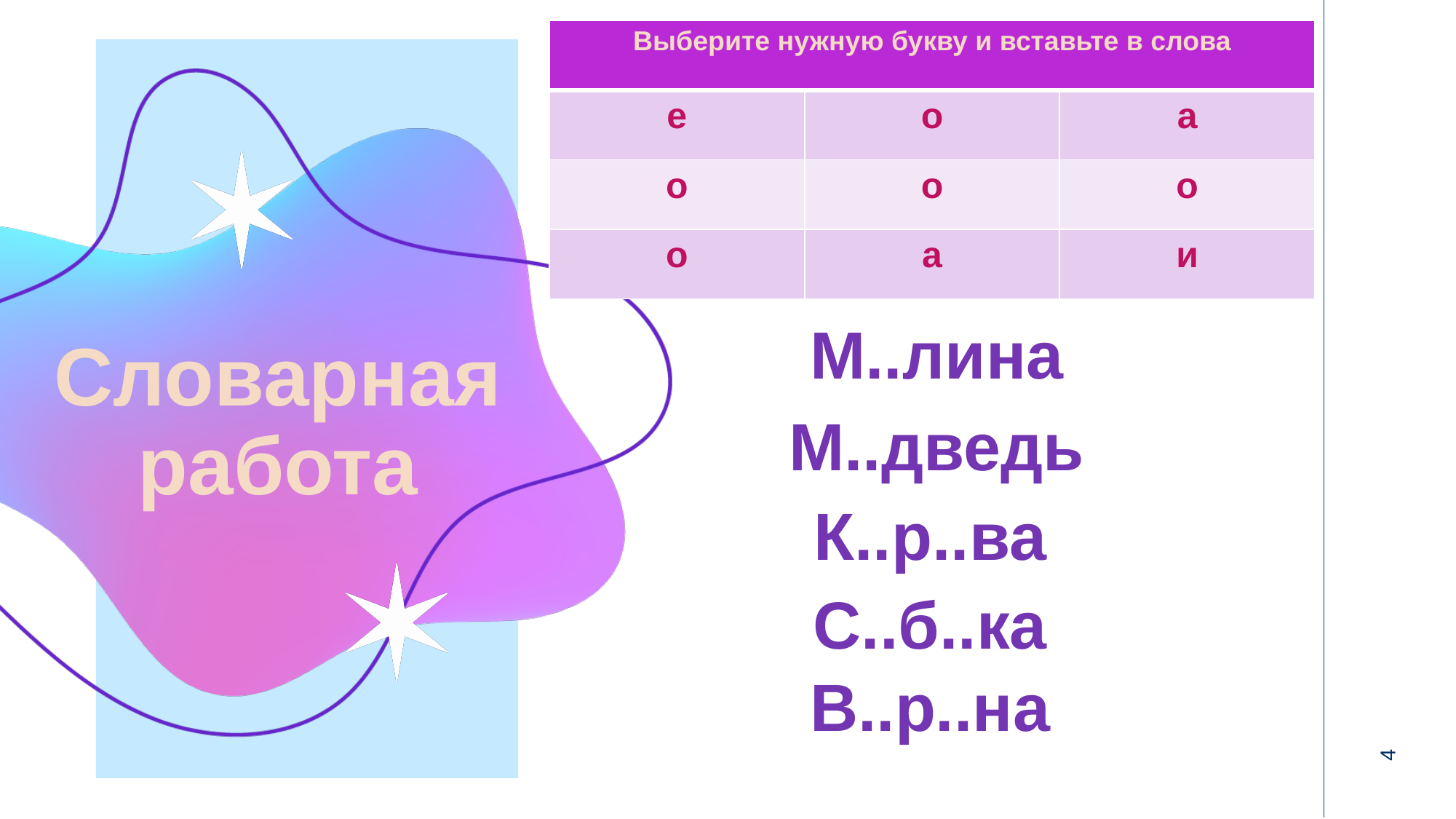

| Выберите нужную букву и вставьте в слова |  |  |
| --- | --- | --- |
| е | о | а |
| о | о | о |
| о | а | и |
# Словарная работа
М..лина
М..дведь
К..р..ва
С..б..ка
В..р..на
4